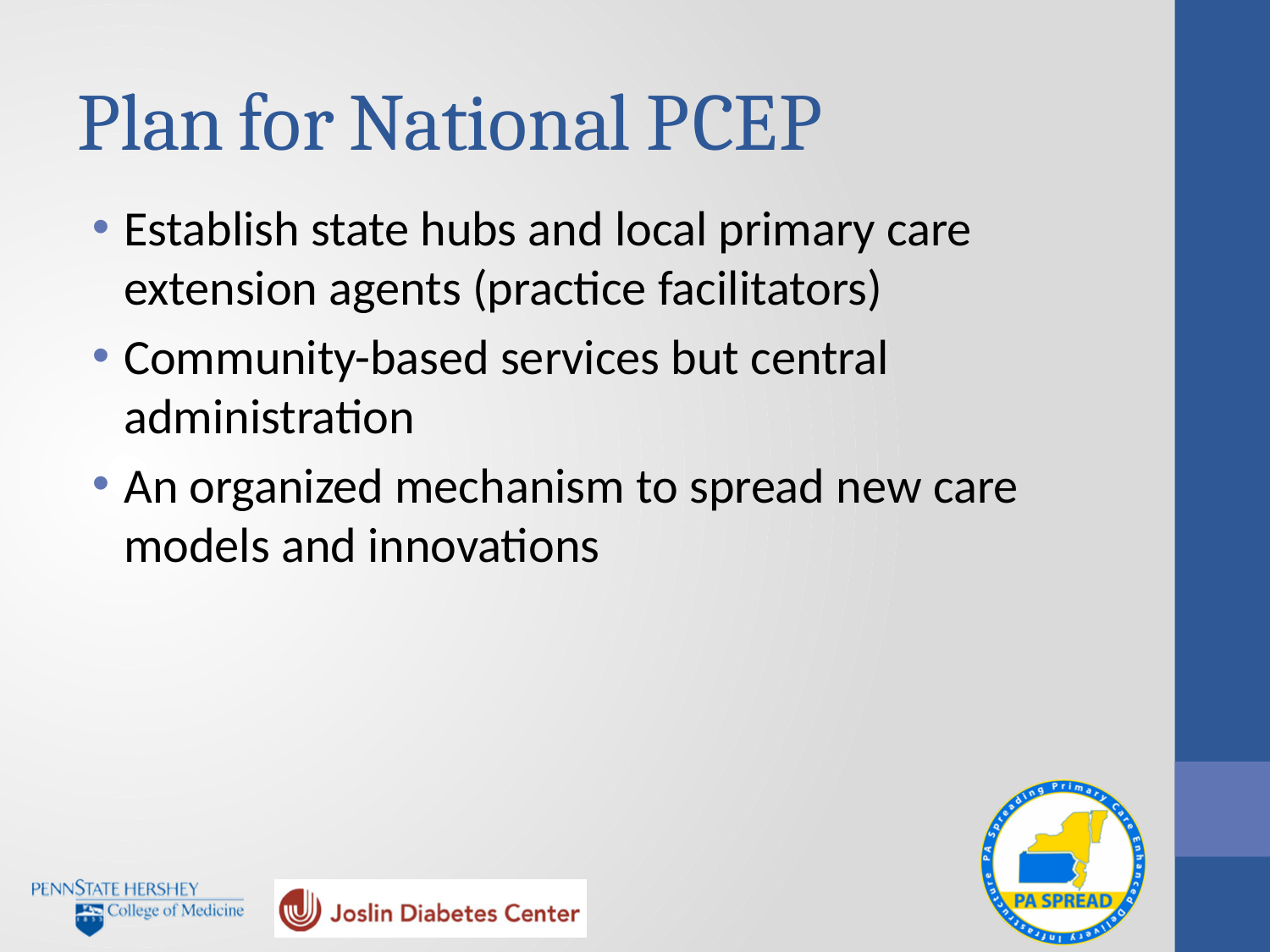

# Plan for National PCEP
Establish state hubs and local primary care extension agents (practice facilitators)
Community-based services but central administration
An organized mechanism to spread new care models and innovations